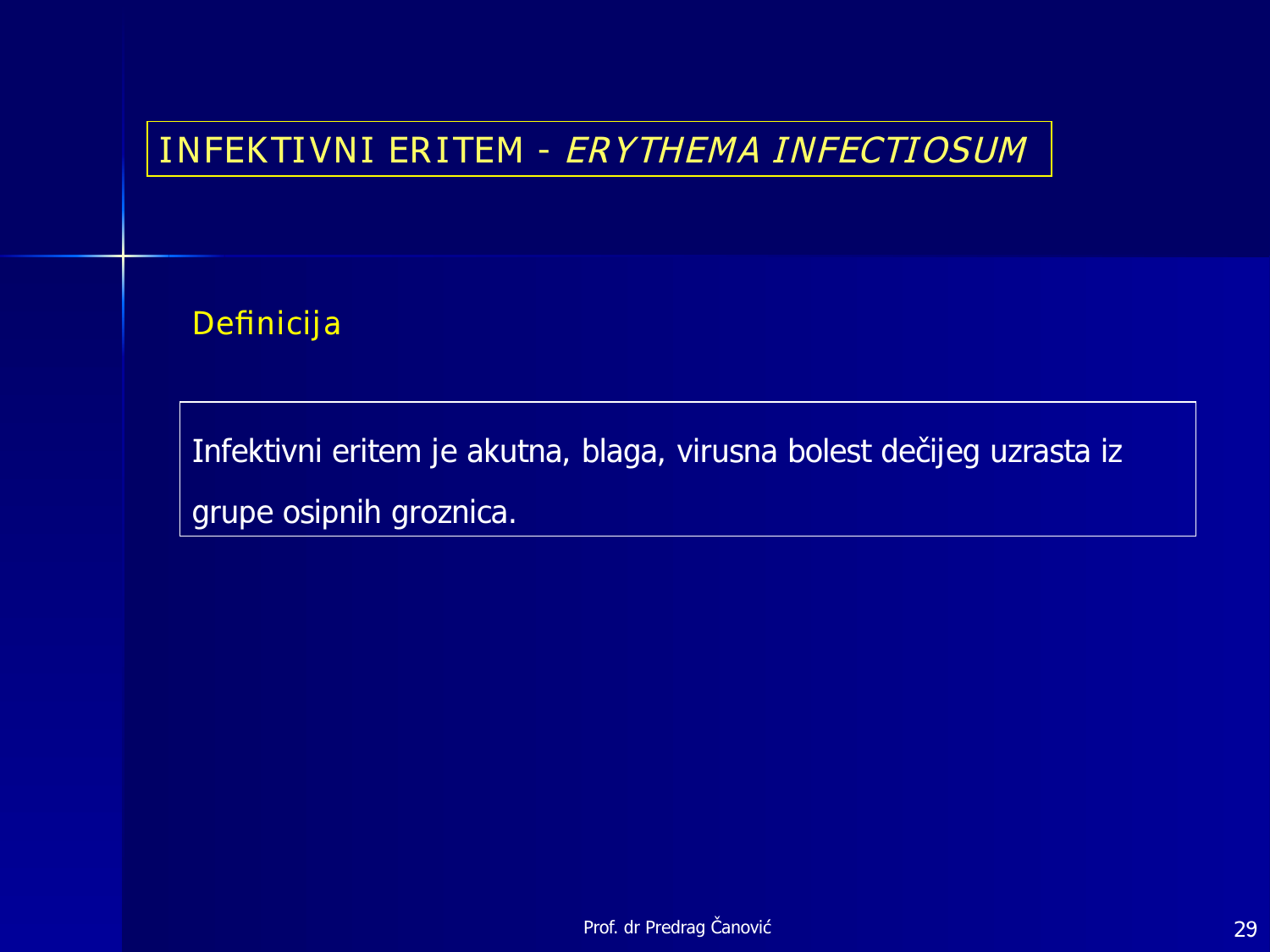

INFEKTIVNI ERITEM - ERYTHEMA INFECTIOSUM
Definicija
Infektivni eritem je akutna, blaga, virusna bolest dečijeg uzrasta iz grupe osipnih groznica.
Prof. dr Predrag Čanović
29